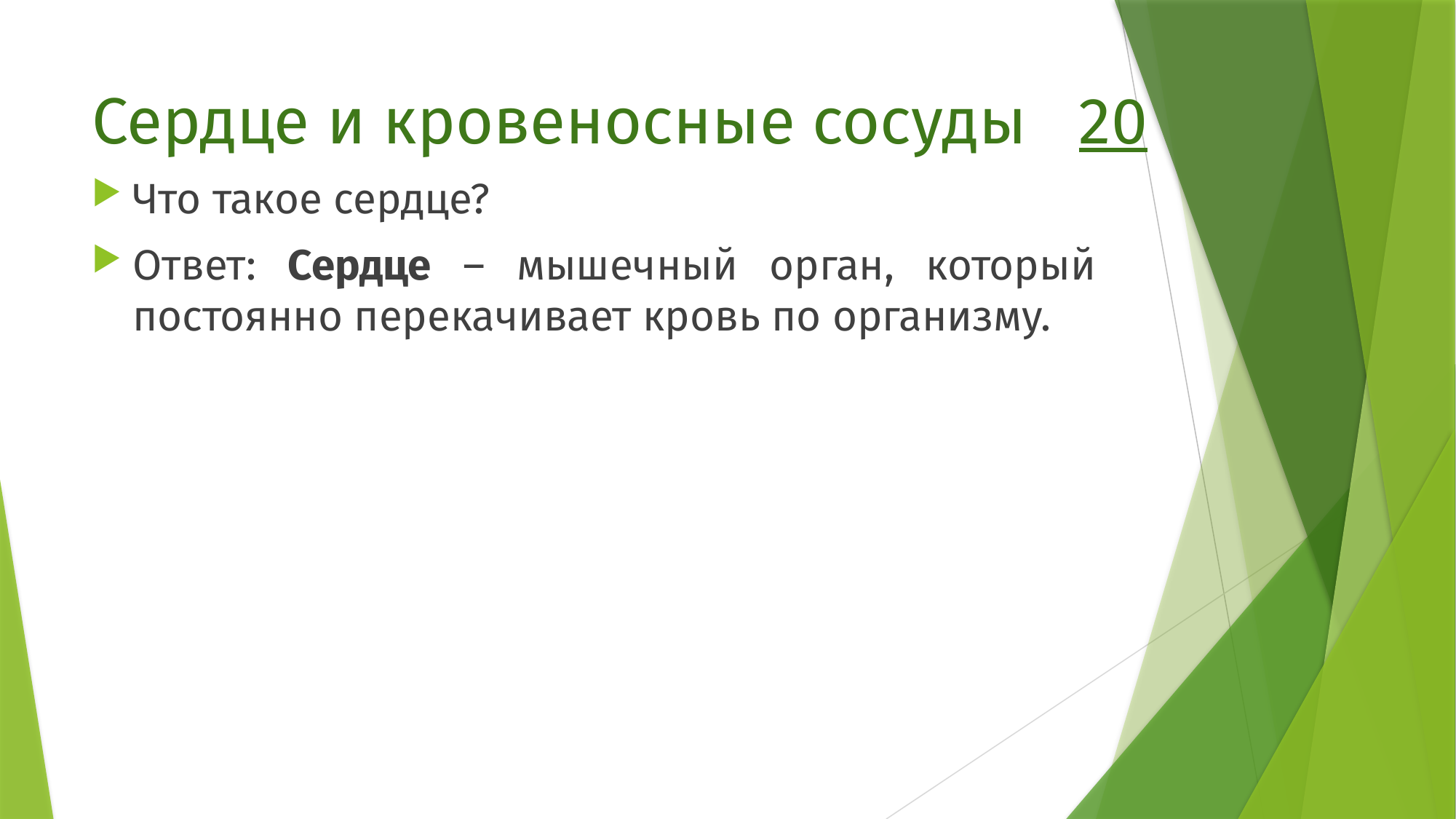

# Сердце и кровеносные сосуды   20
Что такое сердце?
Ответ: Сердце – мышечный орган, который постоянно перекачивает кровь по организму.